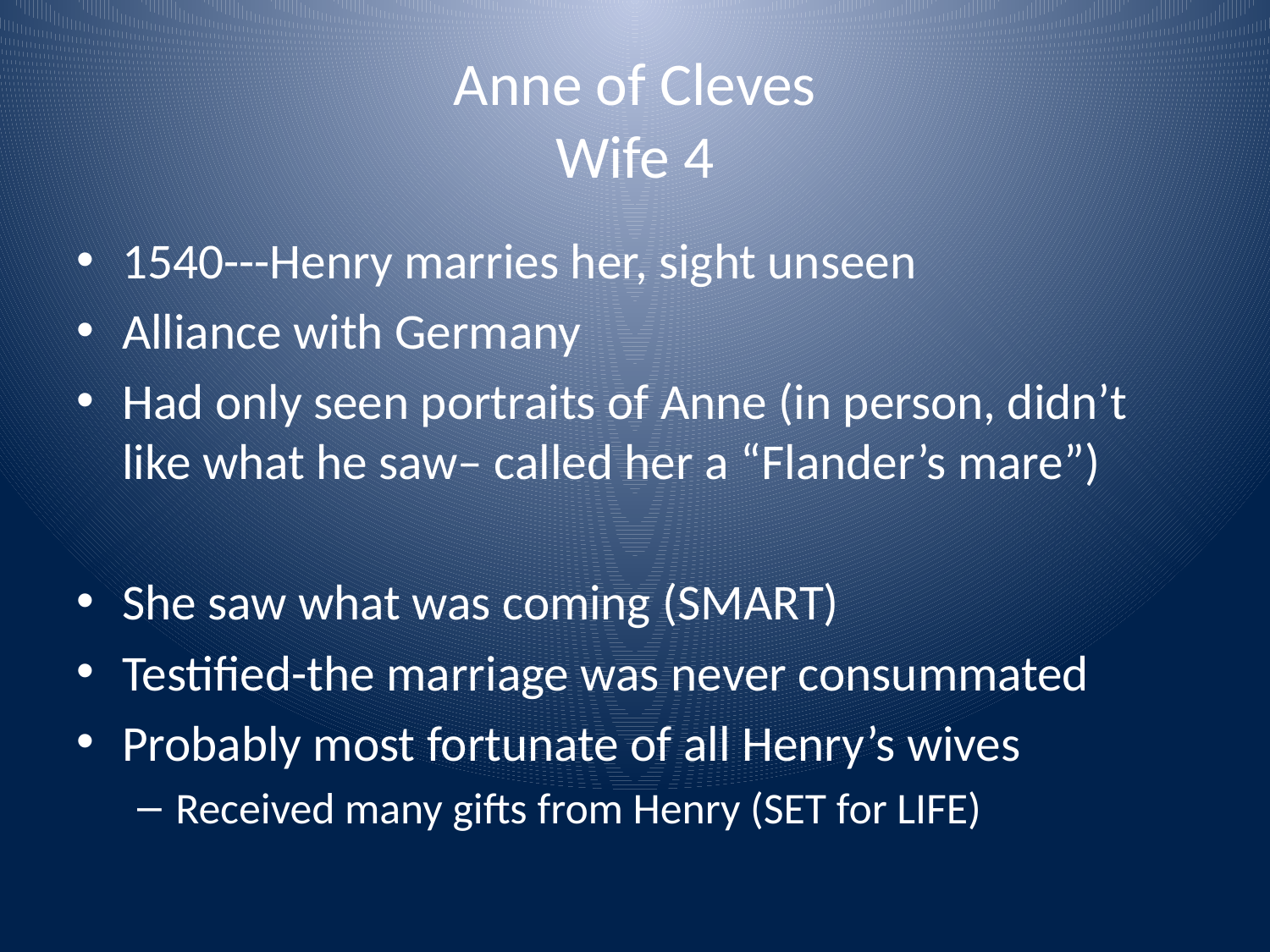

# Anne of Cleves Wife 4
1540---Henry marries her, sight unseen
Alliance with Germany
Had only seen portraits of Anne (in person, didn’t like what he saw– called her a “Flander’s mare”)

She saw what was coming (SMART)
Testified-the marriage was never consummated
Probably most fortunate of all Henry’s wives
Received many gifts from Henry (SET for LIFE)